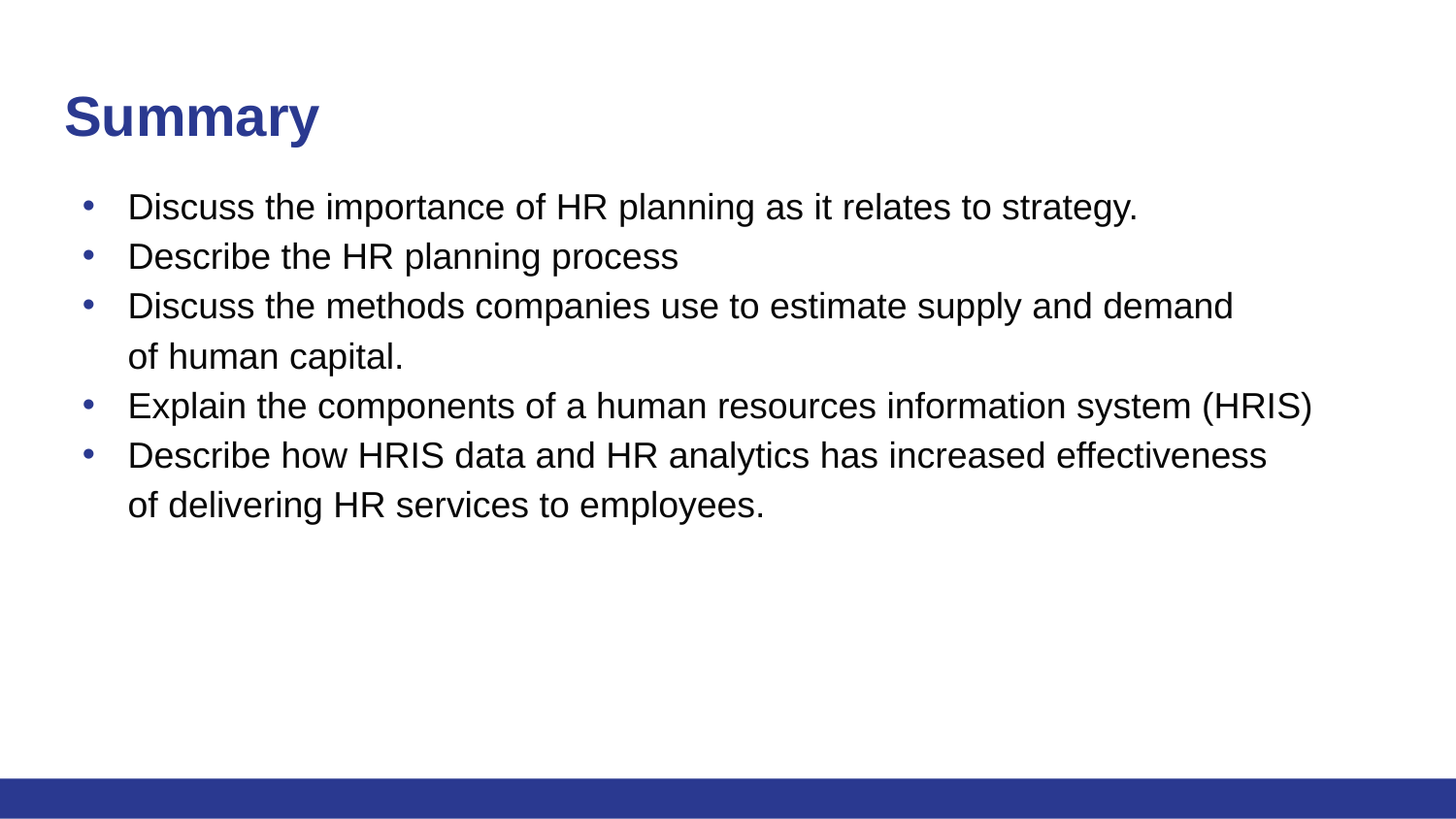

# Summary
Discuss the importance of HR planning as it relates to strategy.
Describe the HR planning process
Discuss the methods companies use to estimate supply and demand of human capital.
Explain the components of a human resources information system (HRIS)
Describe how HRIS data and HR analytics has increased effectiveness of delivering HR services to employees.